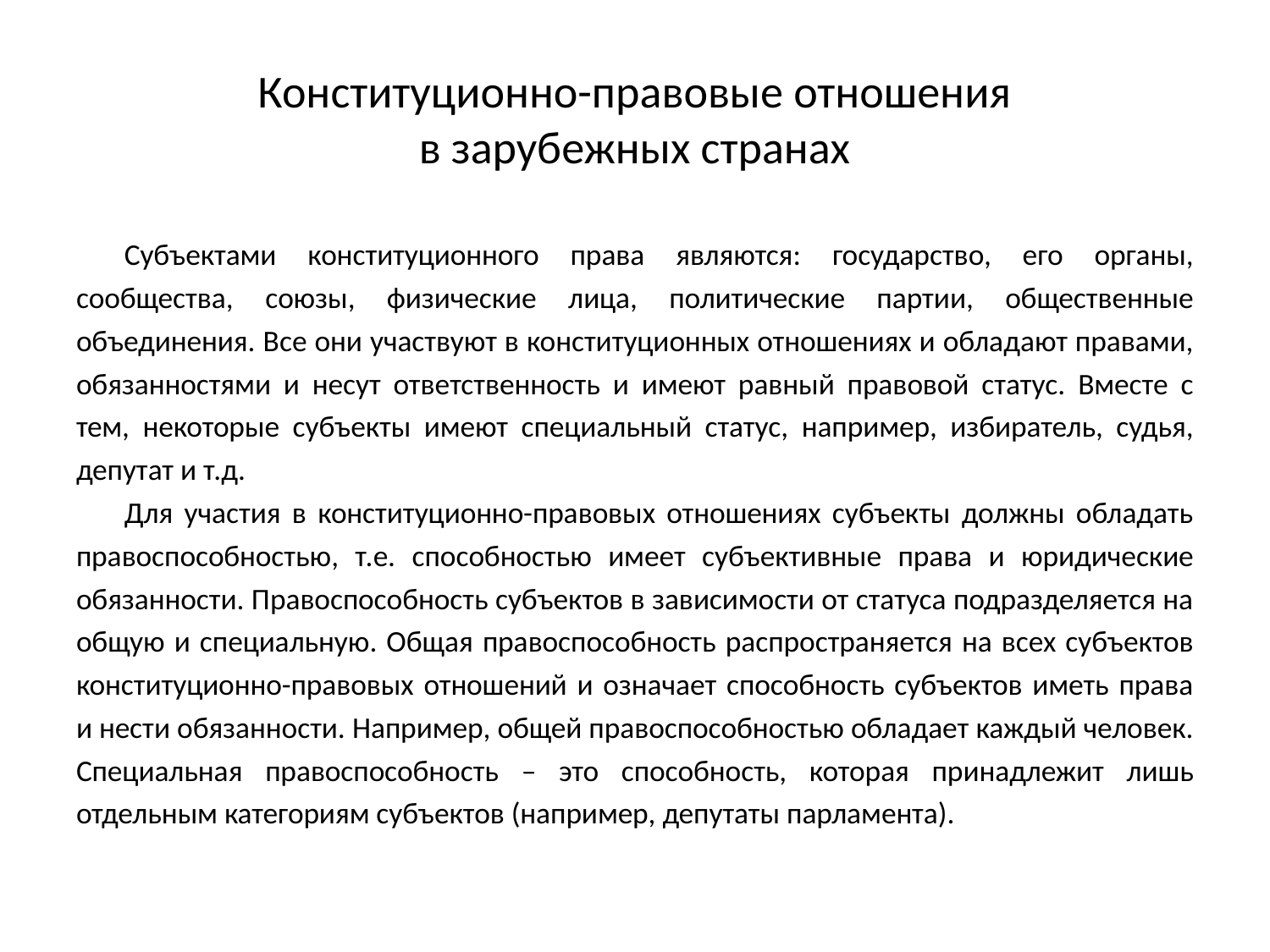

# Конституционно-правовые отношения в зарубежных странах
Субъектами конституционного права являются: государство, его органы, сообщества, союзы, физические лица, политические партии, общественные объединения. Все они участвуют в конституционных отношениях и обладают правами, обязанностями и несут ответственность и имеют равный правовой статус. Вместе с тем, некоторые субъекты имеют специальный статус, например, избиратель, судья, депутат и т.д.
Для участия в конституционно-правовых отношениях субъекты должны обладать правоспособностью, т.е. способностью имеет субъективные права и юридические обязанности. Правоспособность субъектов в зависимости от статуса подразделяется на общую и специальную. Общая правоспособность распространяется на всех субъектов конституционно-правовых отношений и означает способность субъектов иметь права и нести обязанности. Например, общей правоспособностью обладает каждый человек. Специальная правоспособность – это способность, которая принадлежит лишь отдельным категориям субъектов (например, депутаты парламента).